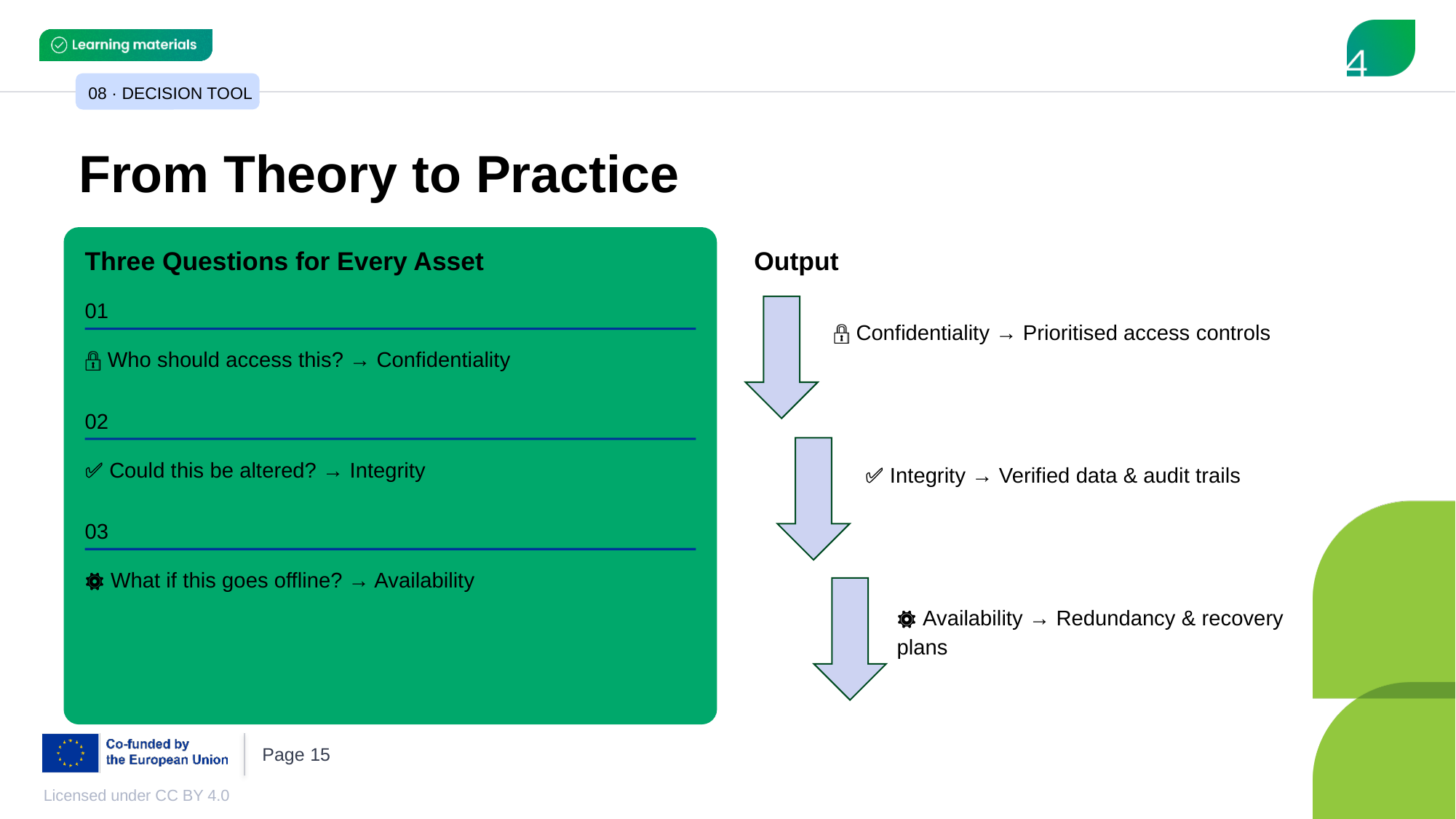

08 · DECISION TOOL
From Theory to Practice

Three Questions for Every Asset
Output
01

🔒 Confidentiality → Prioritised access controls

🔒 Who should access this? → Confidentiality
02

✅ Could this be altered? → Integrity
✅ Integrity → Verified data & audit trails
03

⚙️ What if this goes offline? → Availability

⚙️ Availability → Redundancy & recovery plans